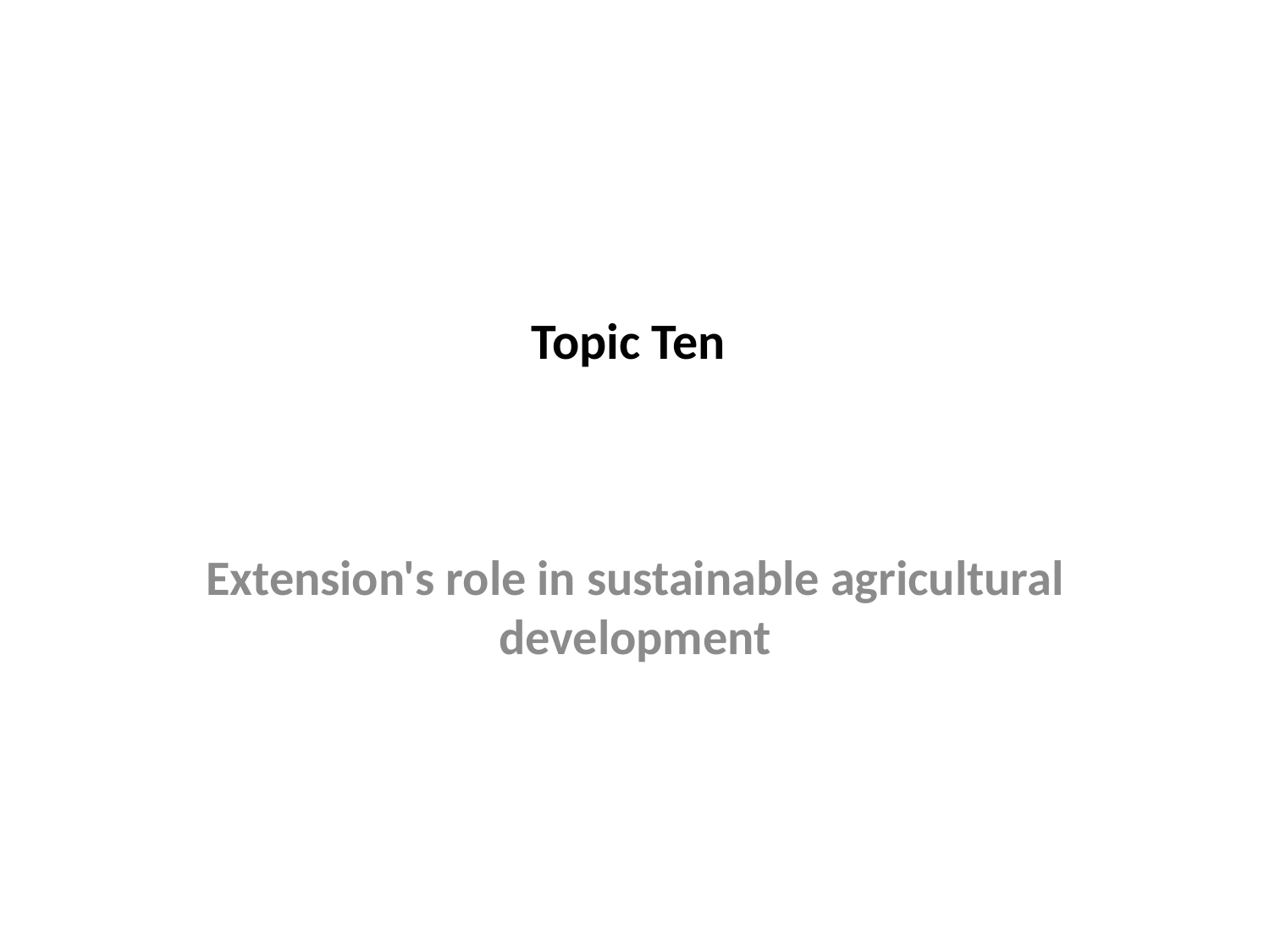

# Topic Ten
Extension's role in sustainable agricultural development